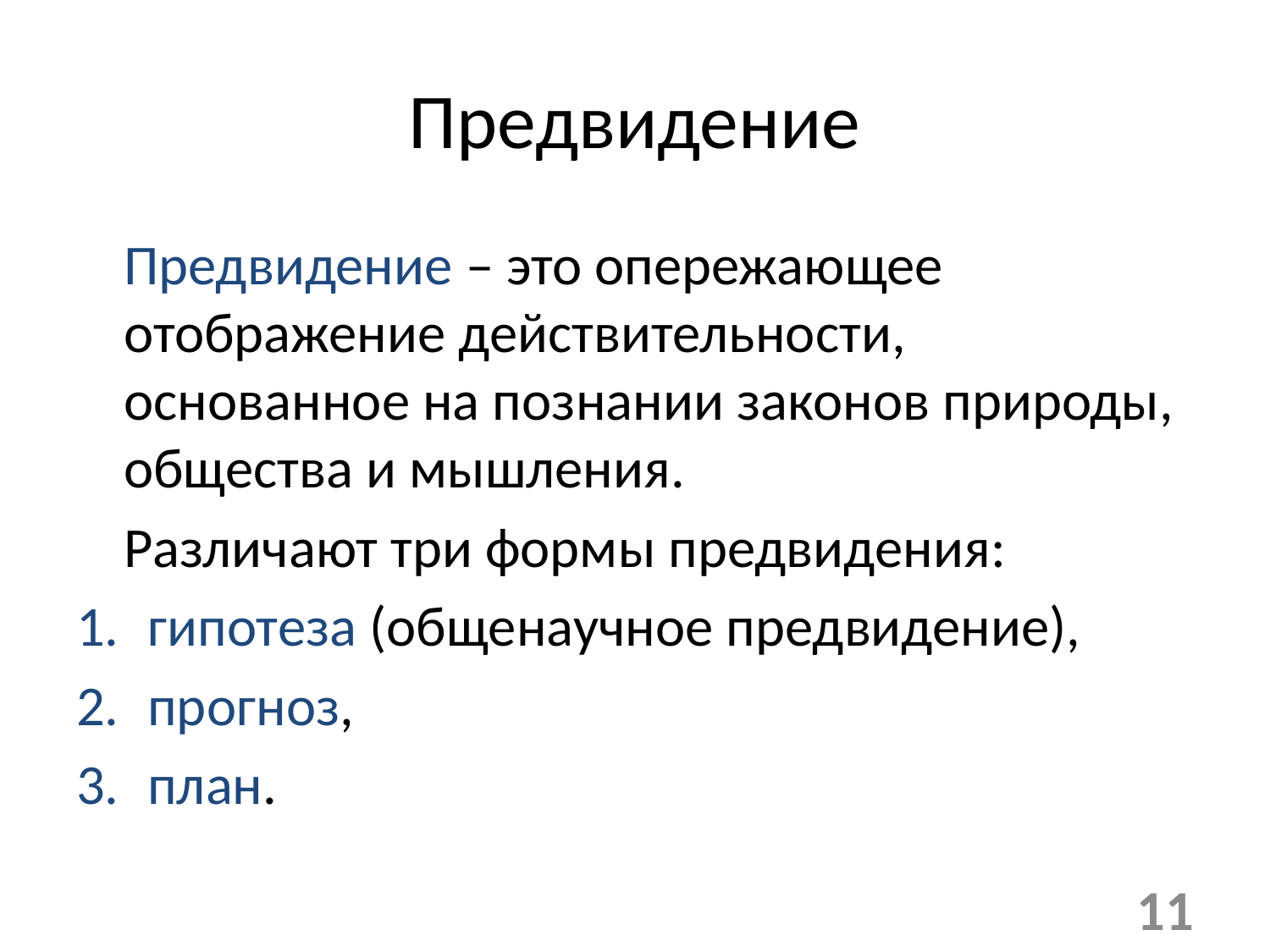

# Предвидение
	Предвидение – это опережающее отображение действительности, основанное на познании законов природы, общества и мышления.
	Различают три формы предвидения:
гипотеза (общенаучное предвидение),
прогноз,
план.
11